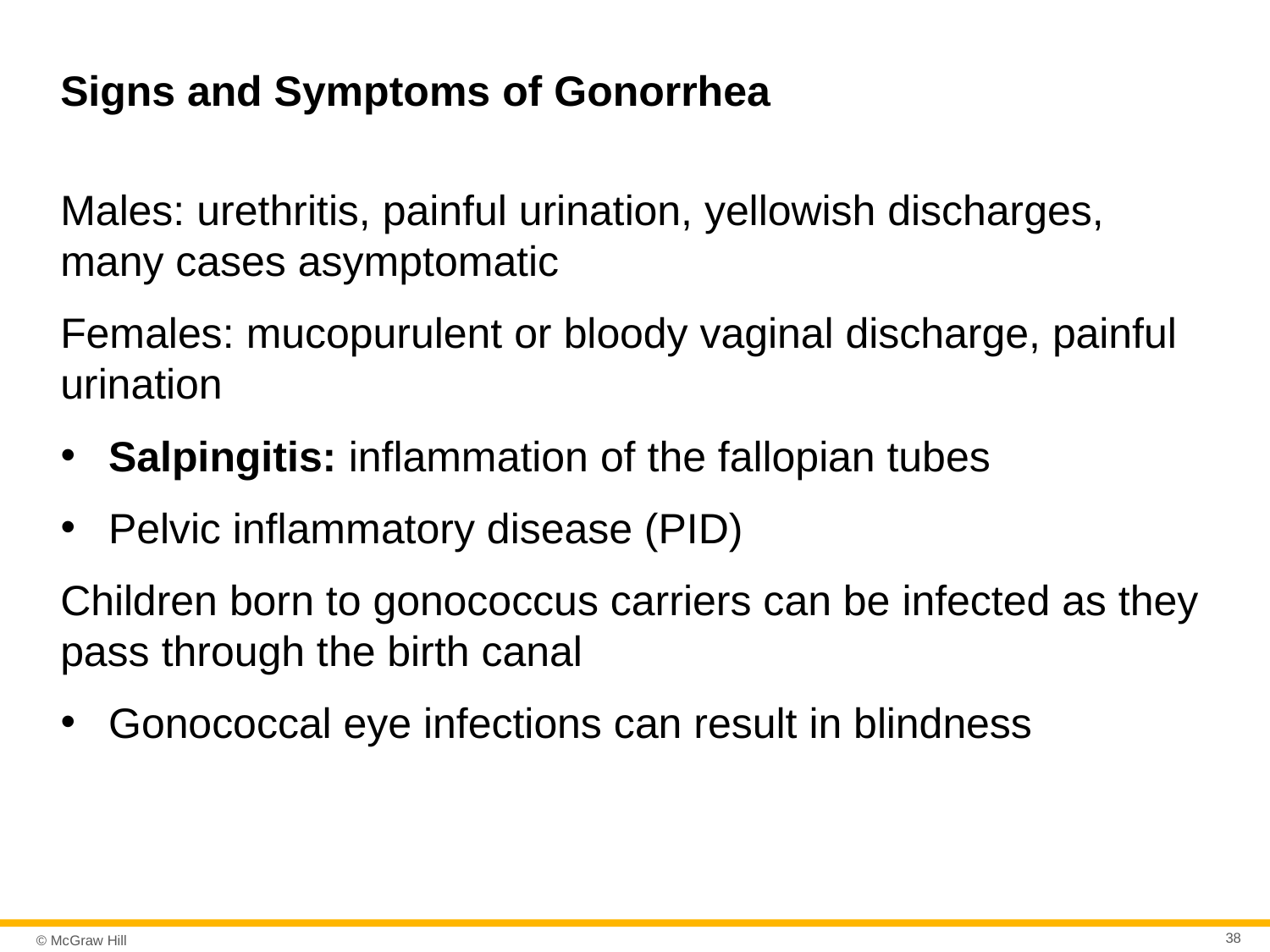

# Signs and Symptoms of Gonorrhea
Males: urethritis, painful urination, yellowish discharges, many cases asymptomatic
Females: mucopurulent or bloody vaginal discharge, painful urination
Salpingitis: inflammation of the fallopian tubes
Pelvic inflammatory disease (PID)
Children born to gonococcus carriers can be infected as they pass through the birth canal
Gonococcal eye infections can result in blindness